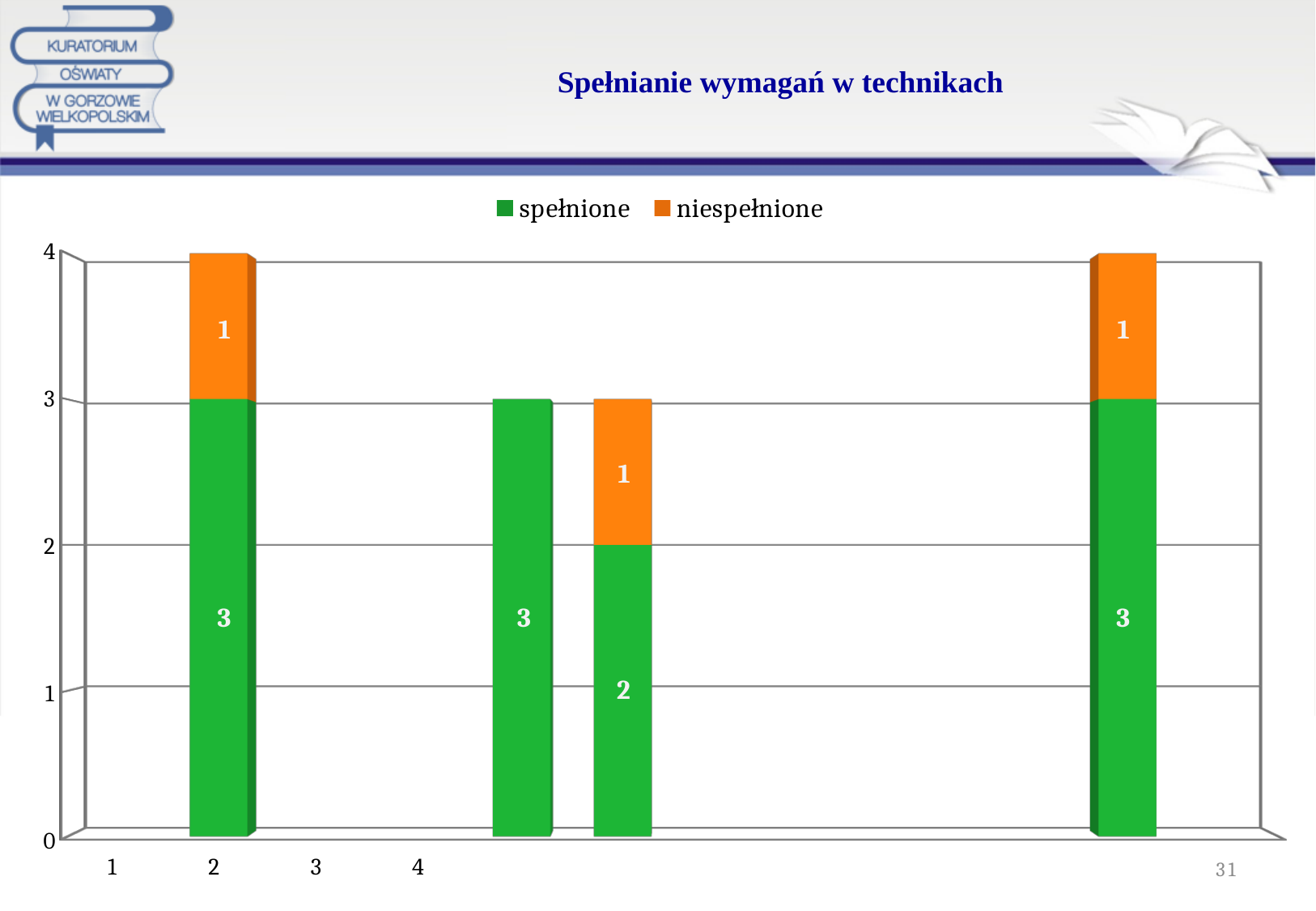

# Spełnianie wymagań w technikach

[unsupported chart]

31